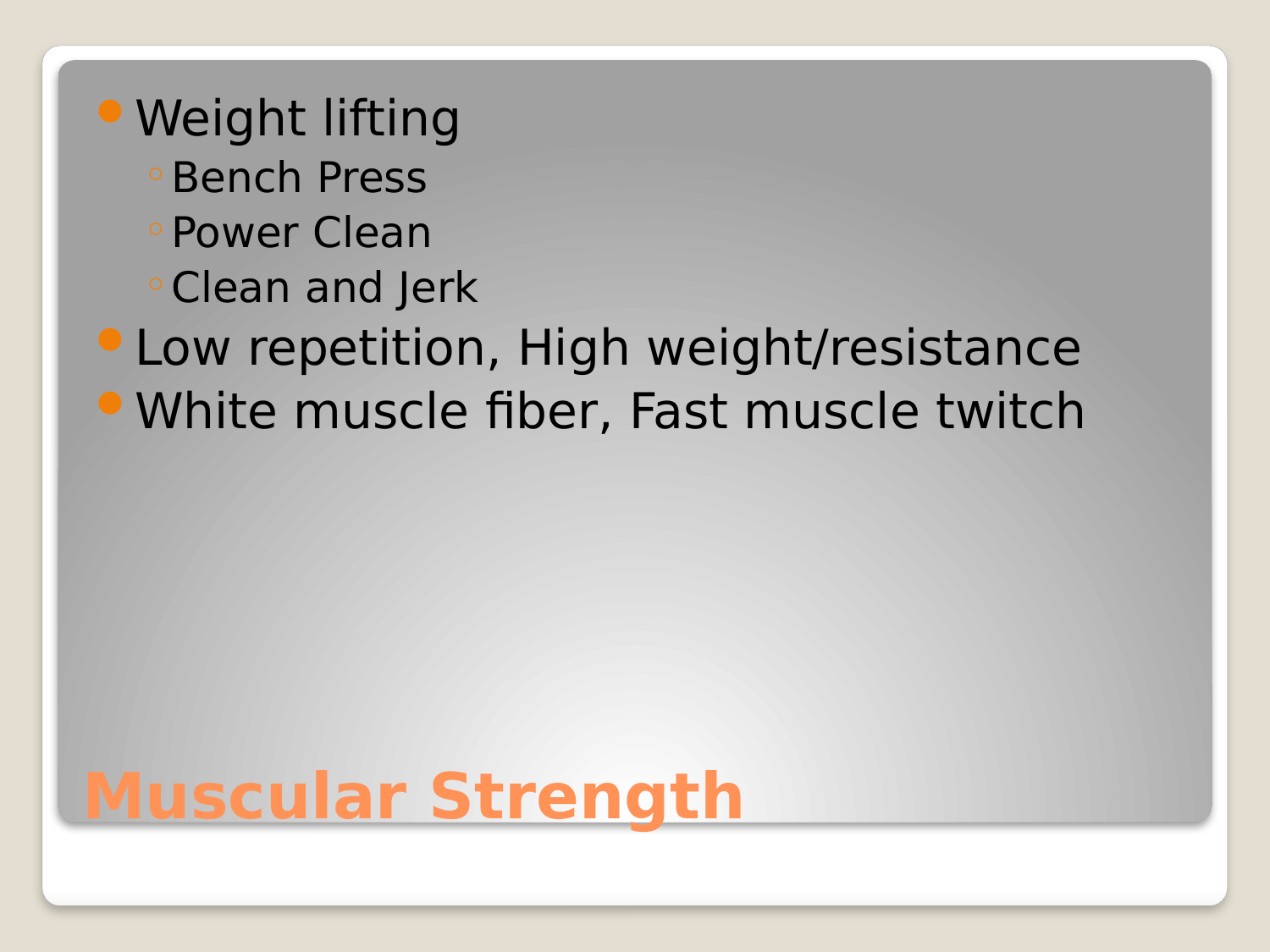

Weight lifting
Bench Press
Power Clean
Clean and Jerk
Low repetition, High weight/resistance
White muscle fiber, Fast muscle twitch

# Muscular Strength